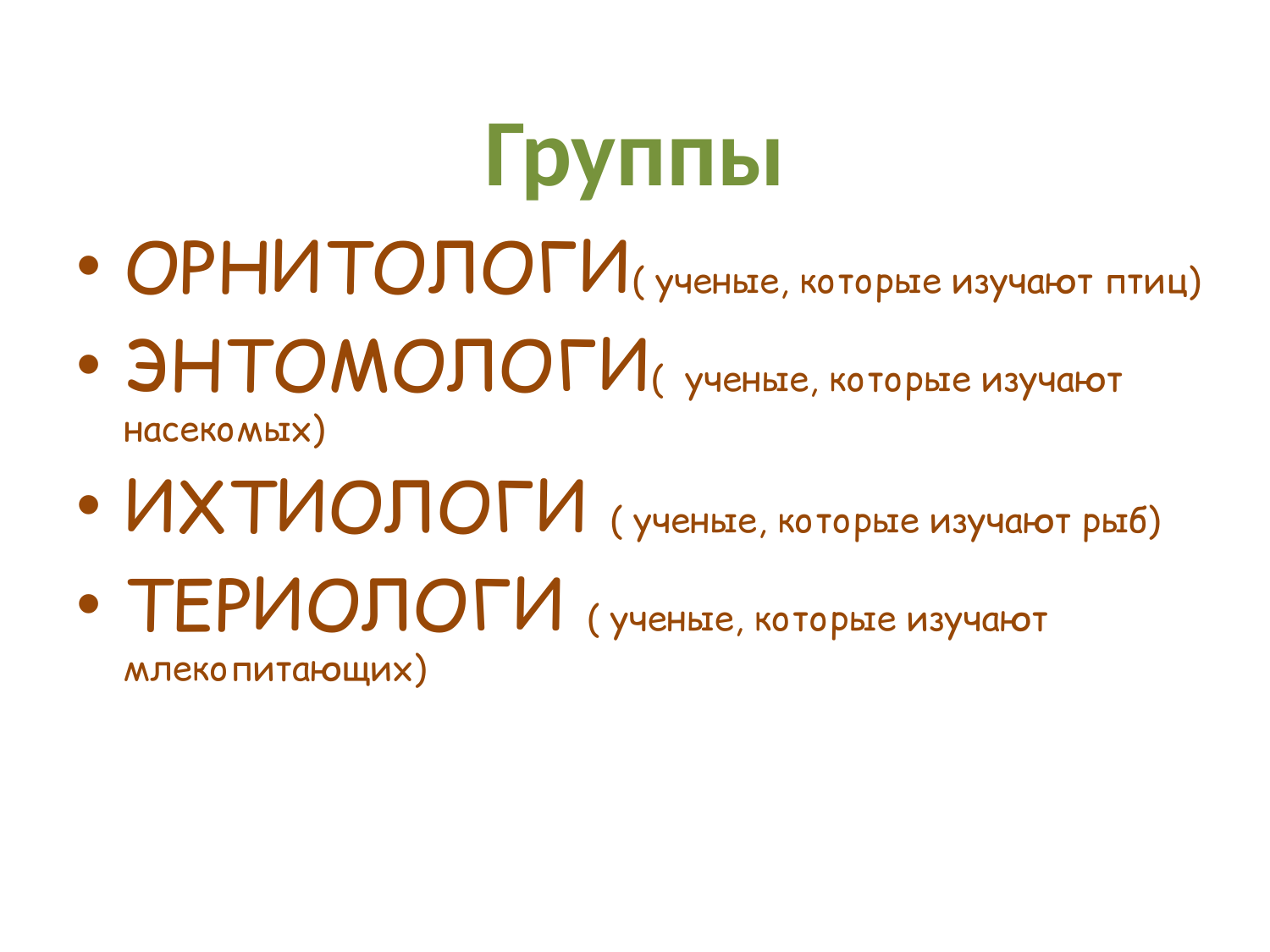

# Группы
ОРНИТОЛОГИ( ученые, которые изучают птиц)
ЭНТОМОЛОГИ( ученые, которые изучают насекомых)
ИХТИОЛОГИ ( ученые, которые изучают рыб)
ТЕРИОЛОГИ ( ученые, которые изучают млекопитающих)